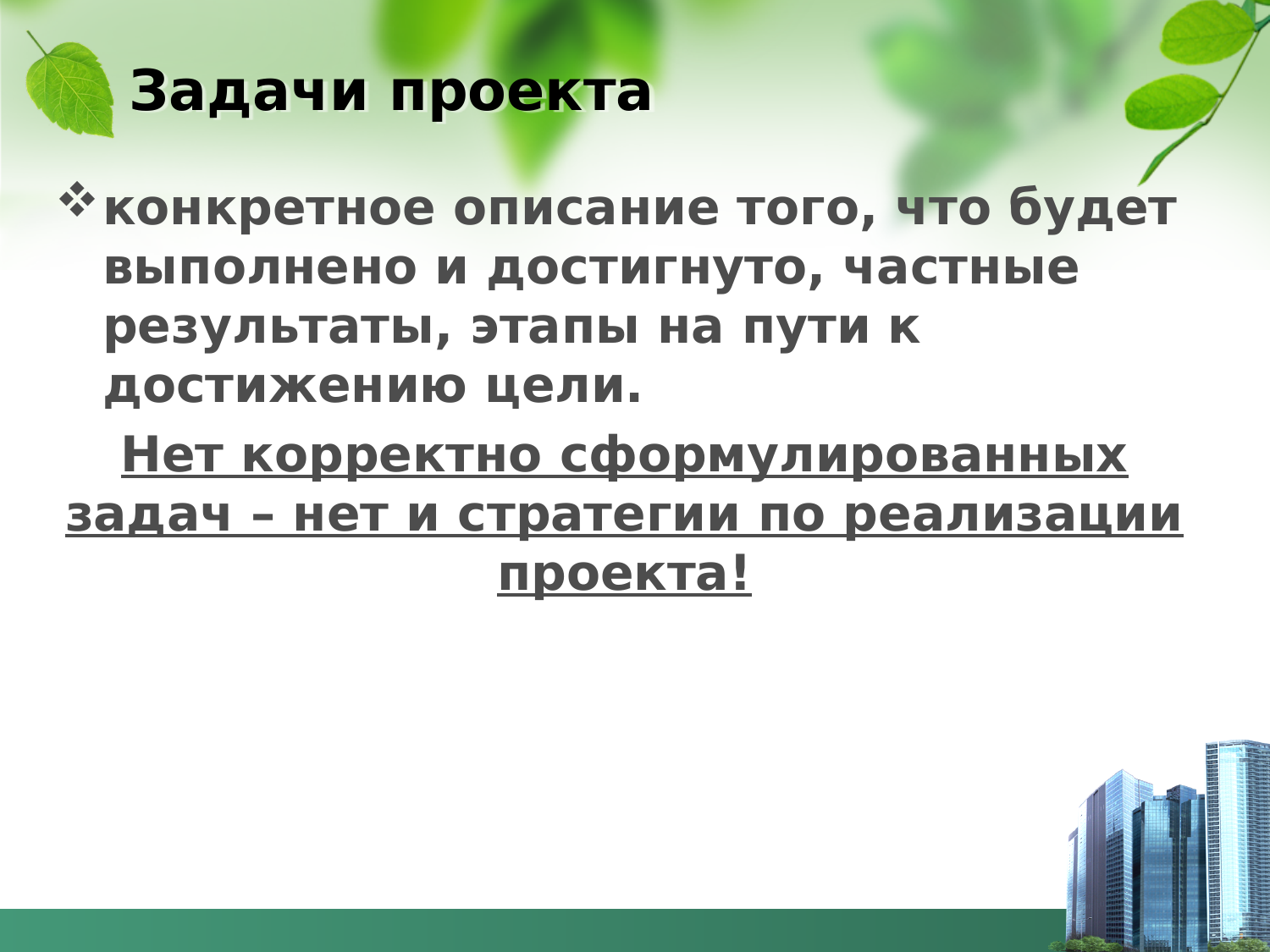

# Задачи проекта
конкретное описание того, что будет выполнено и достигнуто, частные результаты, этапы на пути к достижению цели.
Нет корректно сформулированных задач – нет и стратегии по реализации проекта!